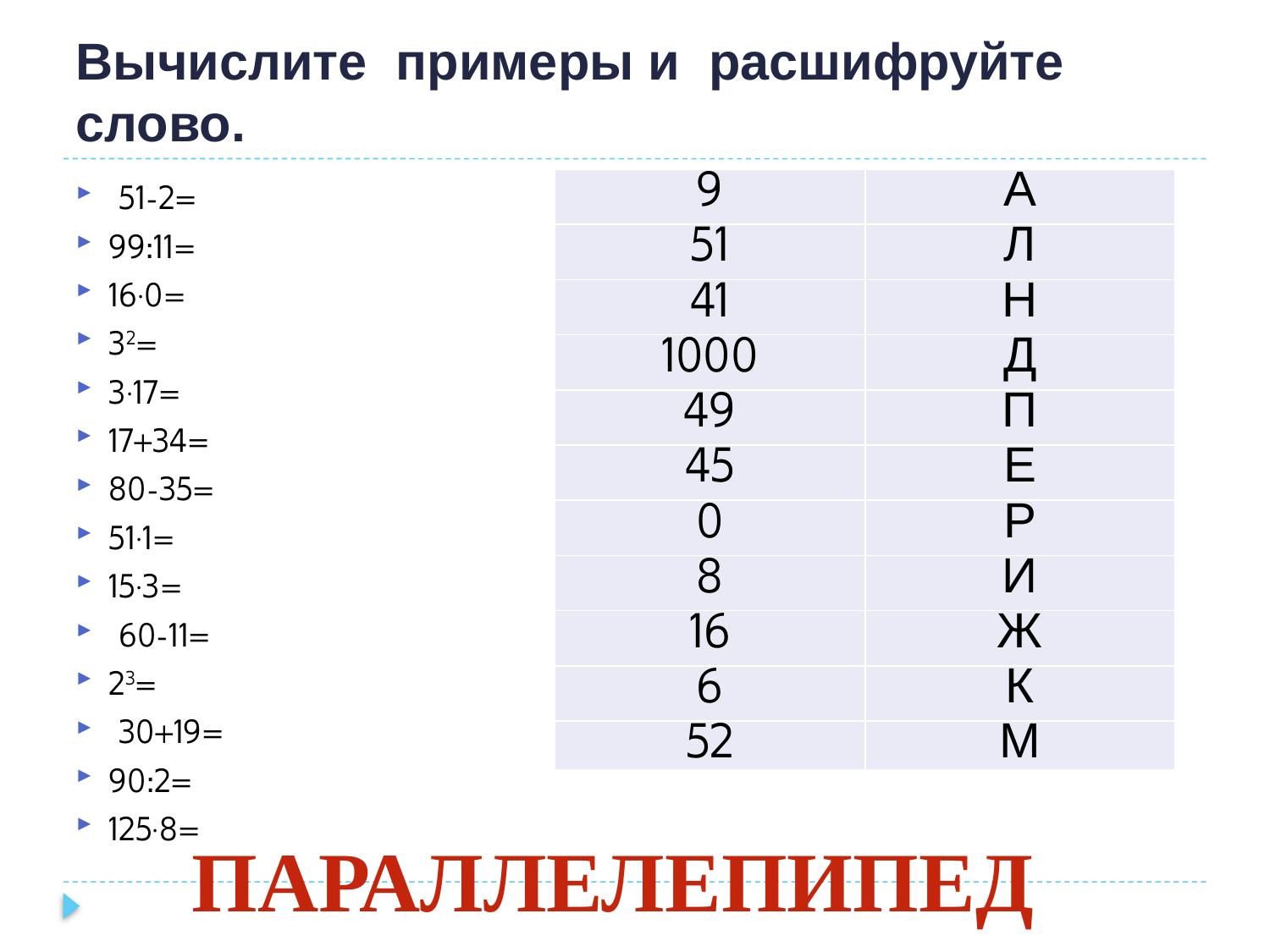

# Вычислите  примеры и  расшифруйте  слово.
 51-2=
99:11=
16·0=
32=
3·17=
17+34=
80-35=
51·1=
15·3=
 60-11=
23=
 30+19=
90:2=
125·8=

| 9 | А |
| --- | --- |
| 51 | Л |
| 41 | Н |
| 1000 | Д |
| 49 | П |
| 45 | Е |
| 0 | Р |
| 8 | И |
| 16 | Ж |
| 6 | К |
| 52 | М |
ПАРАЛЛЕЛЕПИПЕД